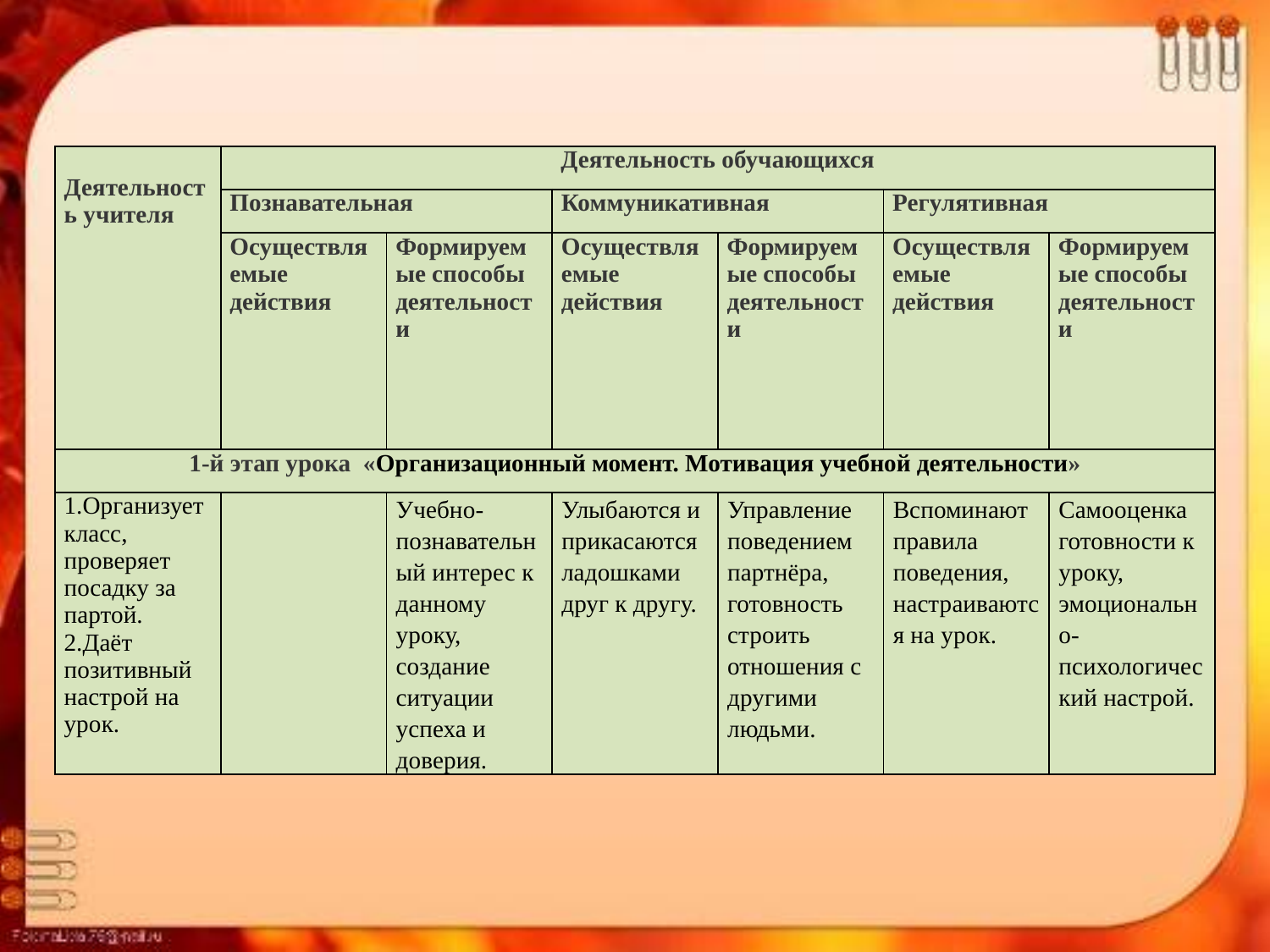

| Деятельность учителя | Деятельность обучающихся |  |  |  |  |  |
| --- | --- | --- | --- | --- | --- | --- |
|  | Познавательная |  | Коммуникативная |  | Регулятивная |  |
|  | Осуществляемые действия | Формируемые способы деятельности | Осуществляемые действия | Формируемые способы деятельности | Осуществляемые действия | Формируемые способы деятельности |
| 1-й этап урока «Организационный момент. Мотивация учебной деятельности» |  |  |  |  |  |  |
| 1.Организует класс, проверяет посадку за партой. 2.Даёт позитивный настрой на урок. |  | Учебно-познавательный интерес к данному уроку, создание ситуации успеха и доверия. | Улыбаются и прикасаются ладошками друг к другу. | Управление поведением партнёра, готовность строить отношения с другими людьми. | Вспоминают правила поведения, настраиваются на урок. | Самооценка готовности к уроку, эмоционально-психологический настрой. |